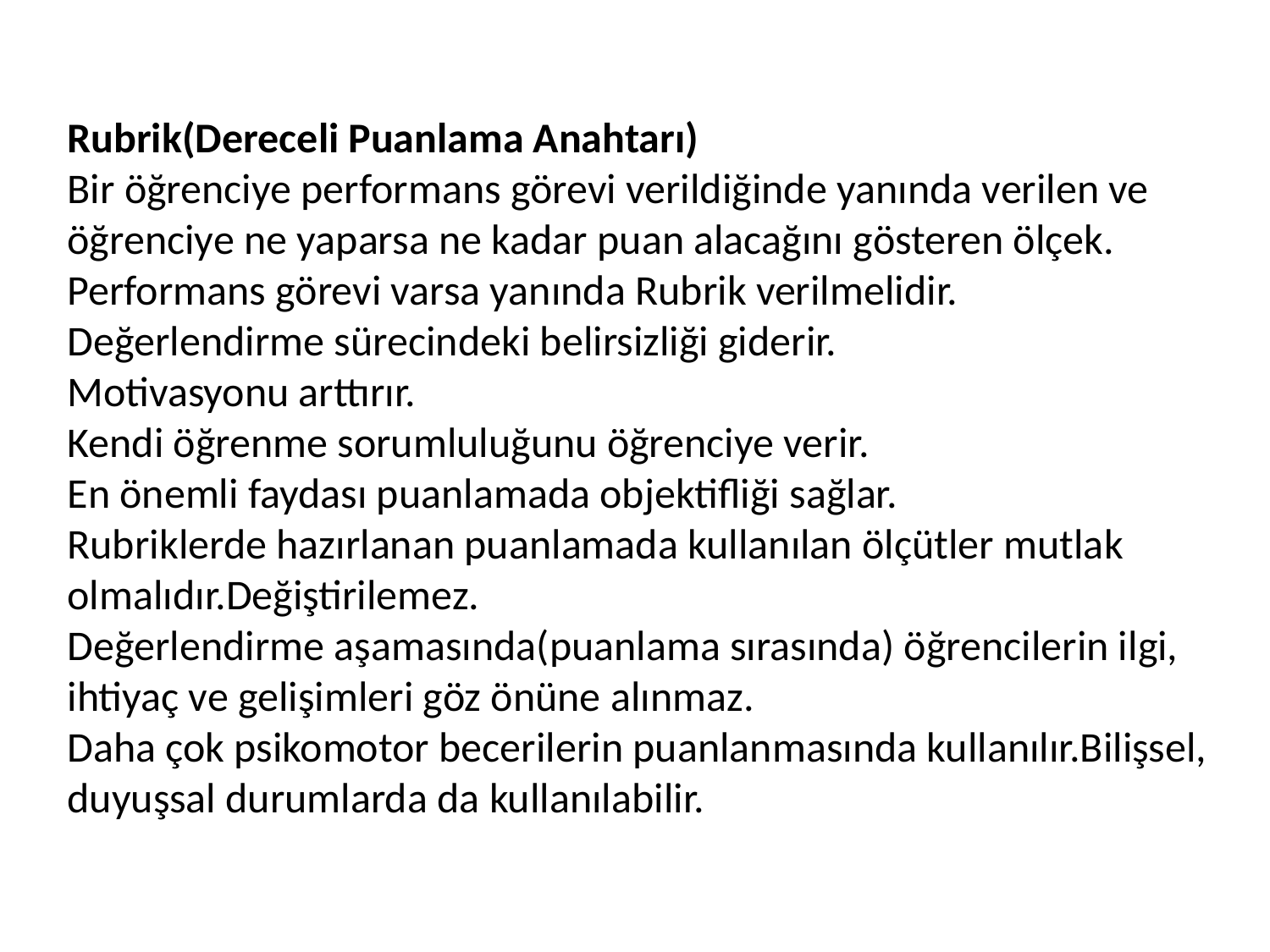

Rubrik(Dereceli Puanlama Anahtarı)
Bir öğrenciye performans görevi verildiğinde yanında verilen ve öğrenciye ne yaparsa ne kadar puan alacağını gösteren ölçek.
Performans görevi varsa yanında Rubrik verilmelidir.
Değerlendirme sürecindeki belirsizliği giderir.
Motivasyonu arttırır.
Kendi öğrenme sorumluluğunu öğrenciye verir.
En önemli faydası puanlamada objektifliği sağlar.
Rubriklerde hazırlanan puanlamada kullanılan ölçütler mutlak olmalıdır.Değiştirilemez.
Değerlendirme aşamasında(puanlama sırasında) öğrencilerin ilgi, ihtiyaç ve gelişimleri göz önüne alınmaz.
Daha çok psikomotor becerilerin puanlanmasında kullanılır.Bilişsel, duyuşsal durumlarda da kullanılabilir.